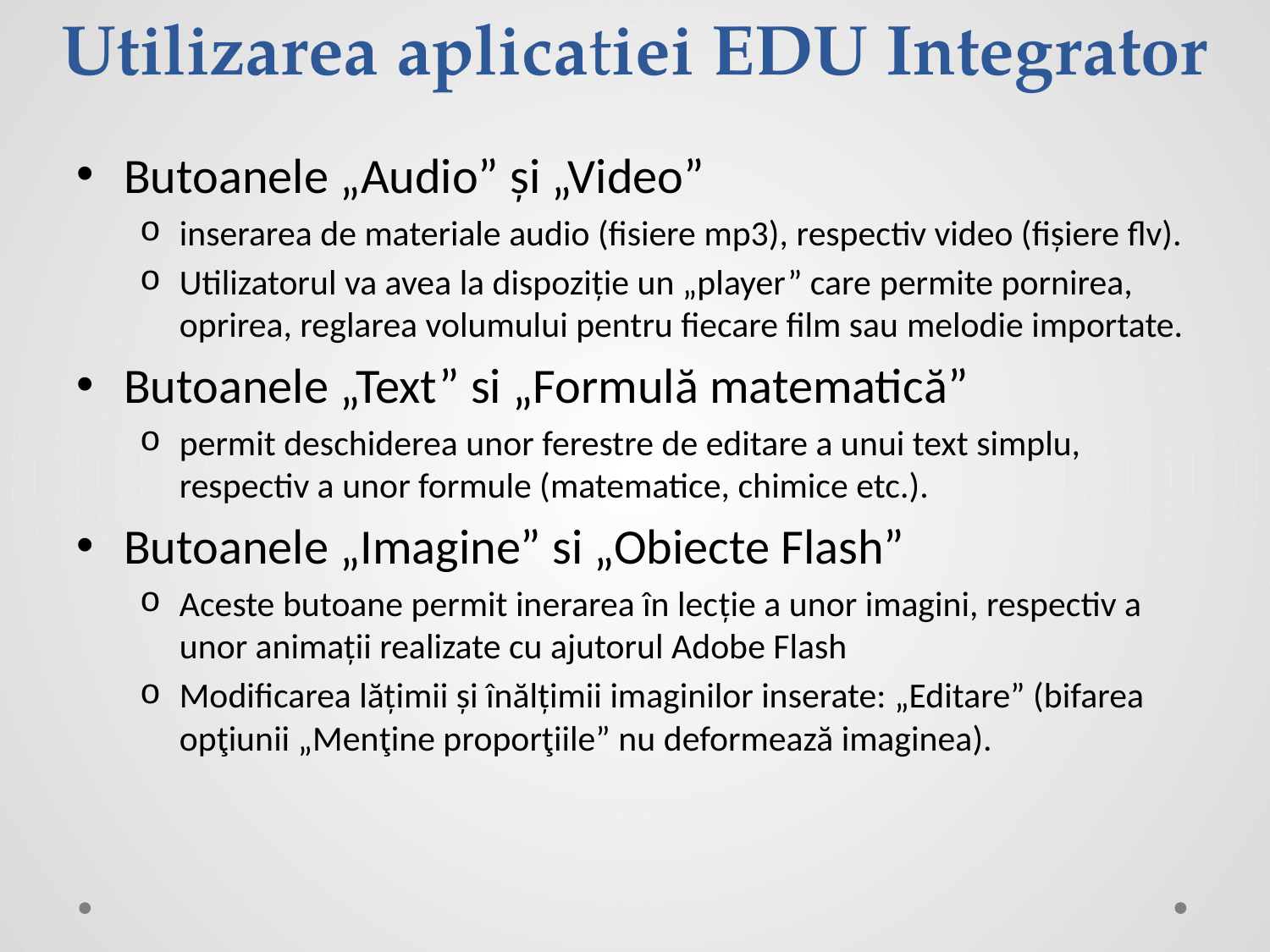

# Utilizarea aplicatiei EDU Integrator
Butoanele „Audio” și „Video”
inserarea de materiale audio (fisiere mp3), respectiv video (fișiere flv).
Utilizatorul va avea la dispoziție un „player” care permite pornirea, oprirea, reglarea volumului pentru fiecare film sau melodie importate.
Butoanele „Text” si „Formulă matematică”
permit deschiderea unor ferestre de editare a unui text simplu, respectiv a unor formule (matematice, chimice etc.).
Butoanele „Imagine” si „Obiecte Flash”
Aceste butoane permit inerarea în lecție a unor imagini, respectiv a unor animații realizate cu ajutorul Adobe Flash
Modificarea lățimii și înălțimii imaginilor inserate: „Editare” (bifarea opţiunii „Menţine proporţiile” nu deformează imaginea).